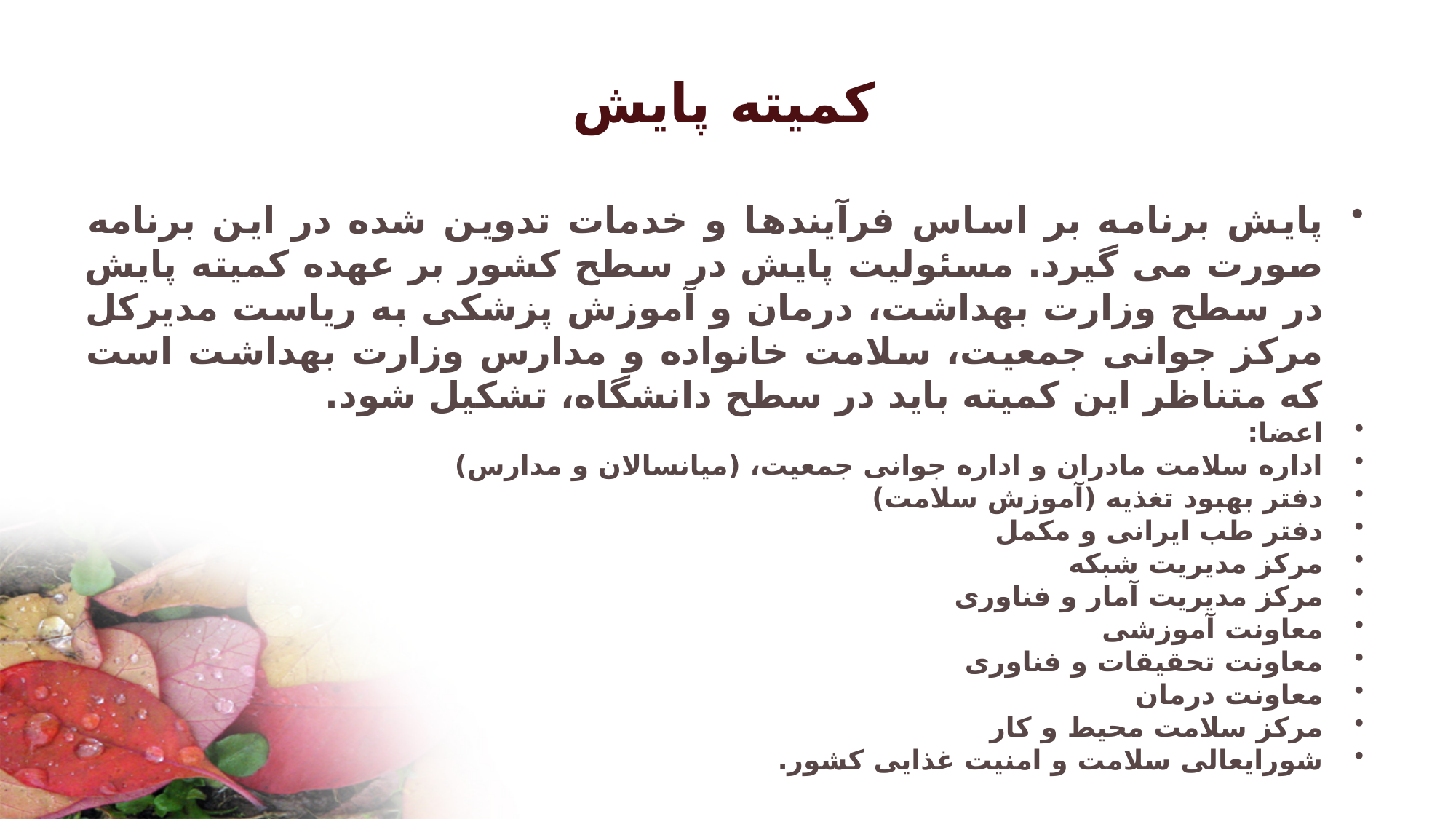

# کمیته پایش
پایش برنامه بر اساس فرآیندها و خدمات تدوین شده در این برنامه صورت می گیرد. مسئولیت پایش در سطح کشور بر عهده کمیته پایش در سطح وزارت بهداشت، درمان و آموزش پزشکی به ریاست مدیرکل مرکز جوانی جمعیت، سلامت خانواده و مدارس وزارت بهداشت است که متناظر این کمیته باید در سطح دانشگاه، تشکیل شود.
اعضا:
اداره سلامت مادران و اداره جوانی جمعیت، (میانسالان و مدارس)
دفتر بهبود تغذیه (آموزش سلامت)
دفتر طب ایرانی و مکمل
مرکز مدیریت شبکه
مرکز مدیریت آمار و فناوری
معاونت آموزشی
معاونت تحقیقات و فناوری
معاونت درمان
مرکز سلامت محیط و کار
شورایعالی سلامت و امنیت غذایی کشور.